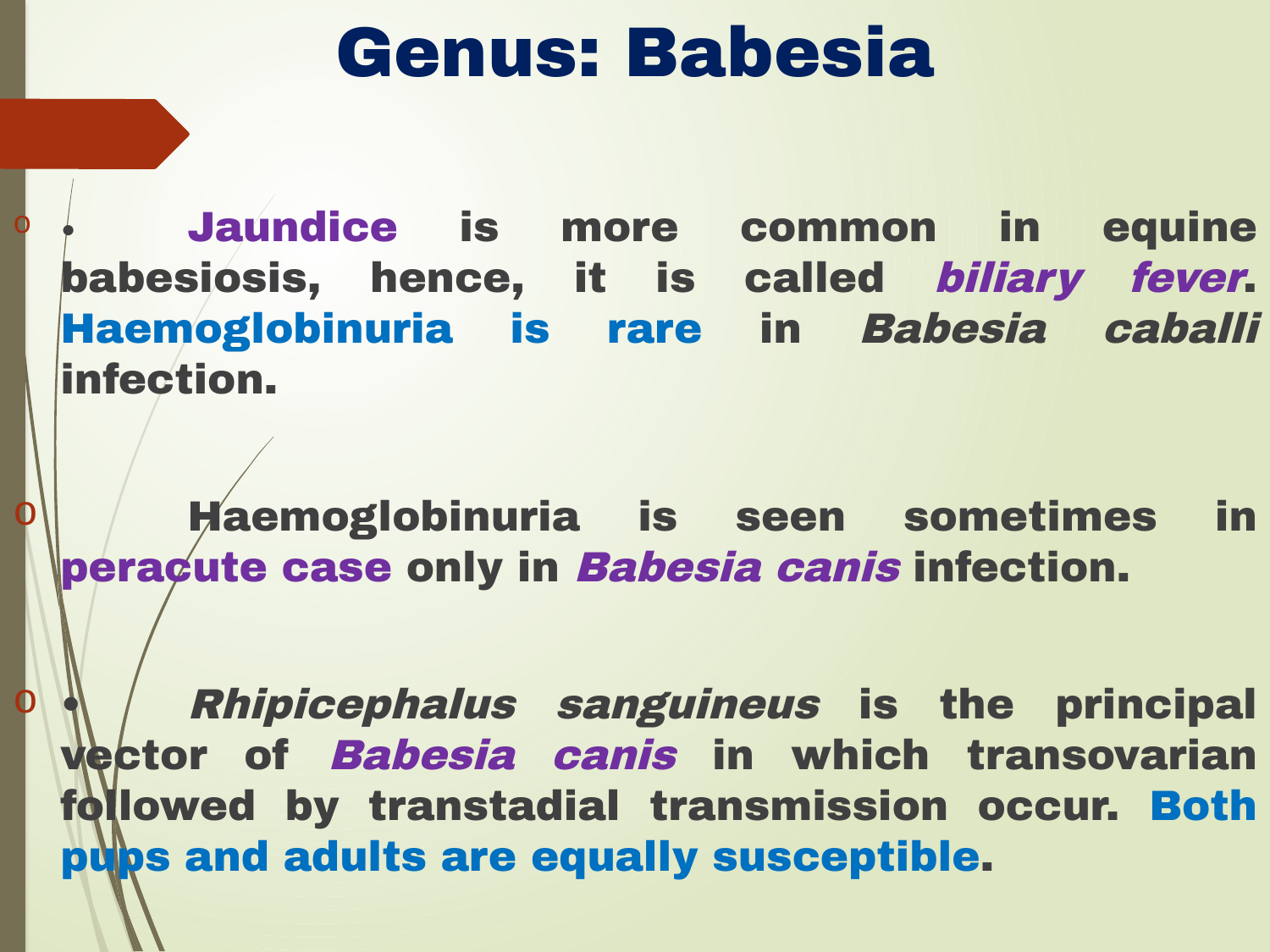

# Genus: Babesia

•	Jaundice is more common in equine babesiosis, hence, it is called biliary fever. Haemoglobinuria is rare in Babesia caballi infection.

	Haemoglobinuria is seen sometimes in peracute case only in Babesia canis infection.

•	Rhipicephalus sanguineus is the principal vector of Babesia canis in which transovarian followed by transtadial transmission occur. Both pups and adults are equally susceptible.